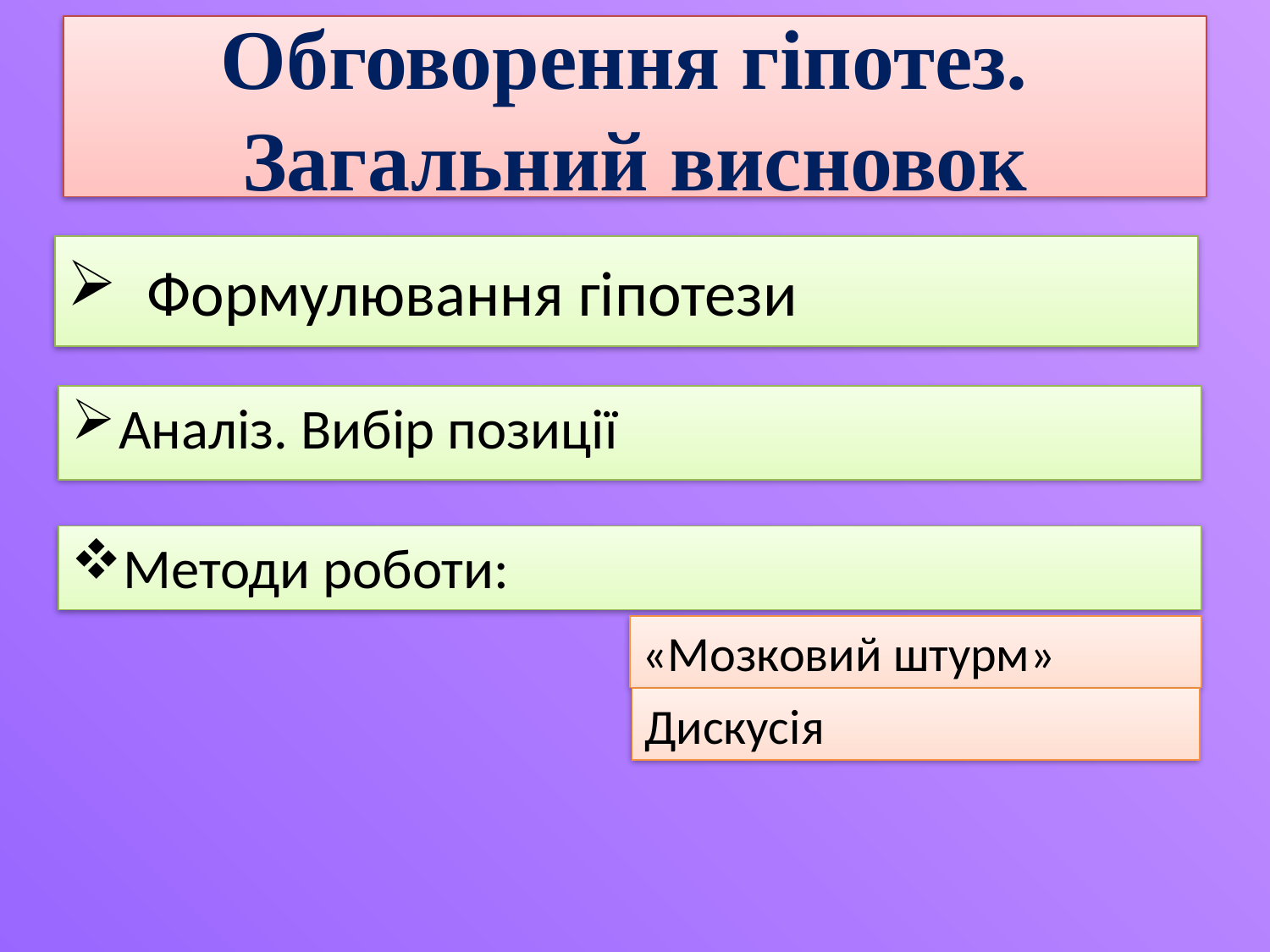

# Обговорення гіпотез. Загальний висновок
Формулювання гіпотези
Аналіз. Вибір позиції
Методи роботи:
«Мозковий штурм»
Дискусія